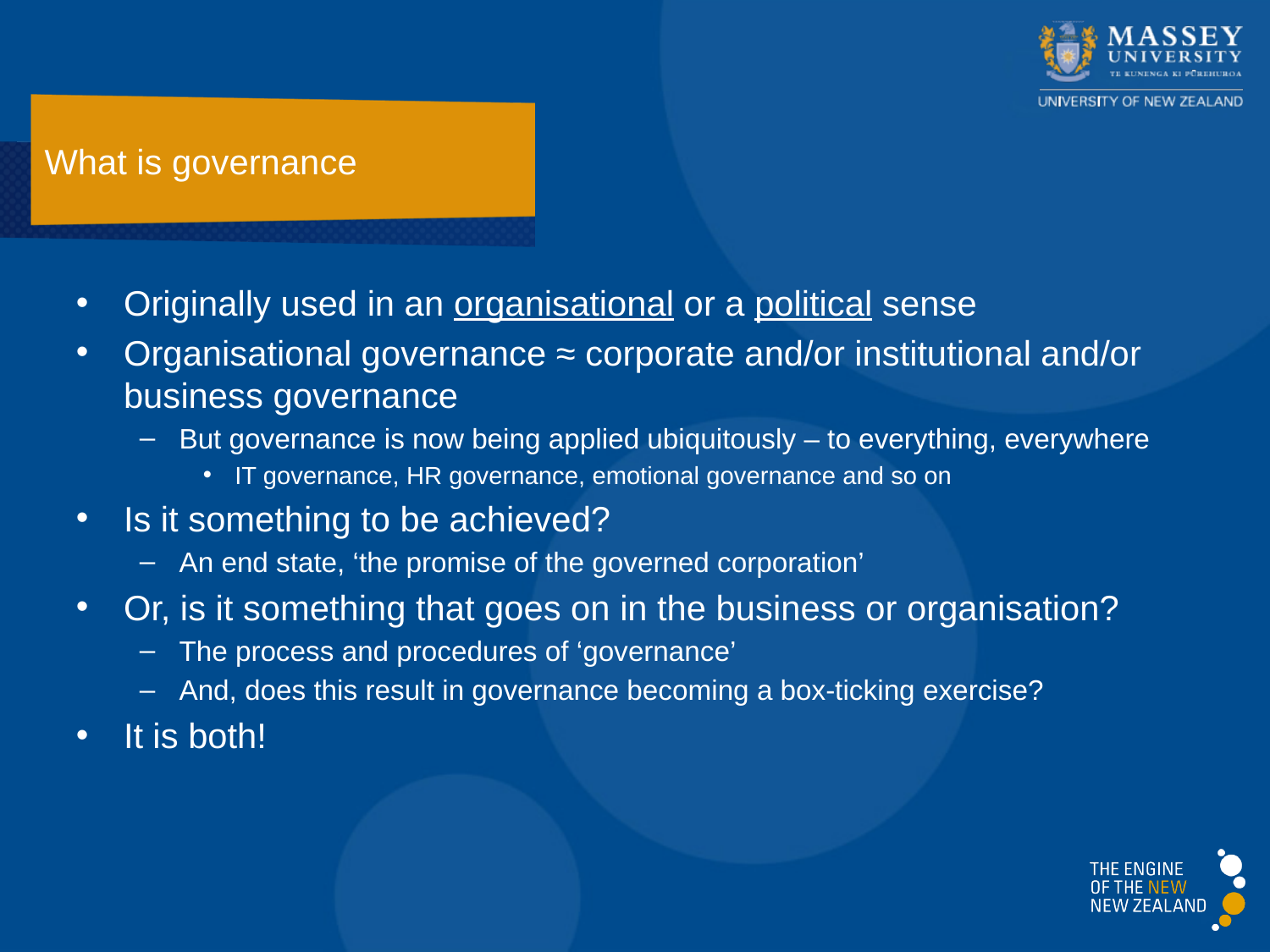

# What is governance
Originally used in an organisational or a political sense
Organisational governance ≈ corporate and/or institutional and/or business governance
But governance is now being applied ubiquitously – to everything, everywhere
IT governance, HR governance, emotional governance and so on
Is it something to be achieved?
An end state, ‘the promise of the governed corporation’
Or, is it something that goes on in the business or organisation?
The process and procedures of ‘governance’
And, does this result in governance becoming a box-ticking exercise?
It is both!